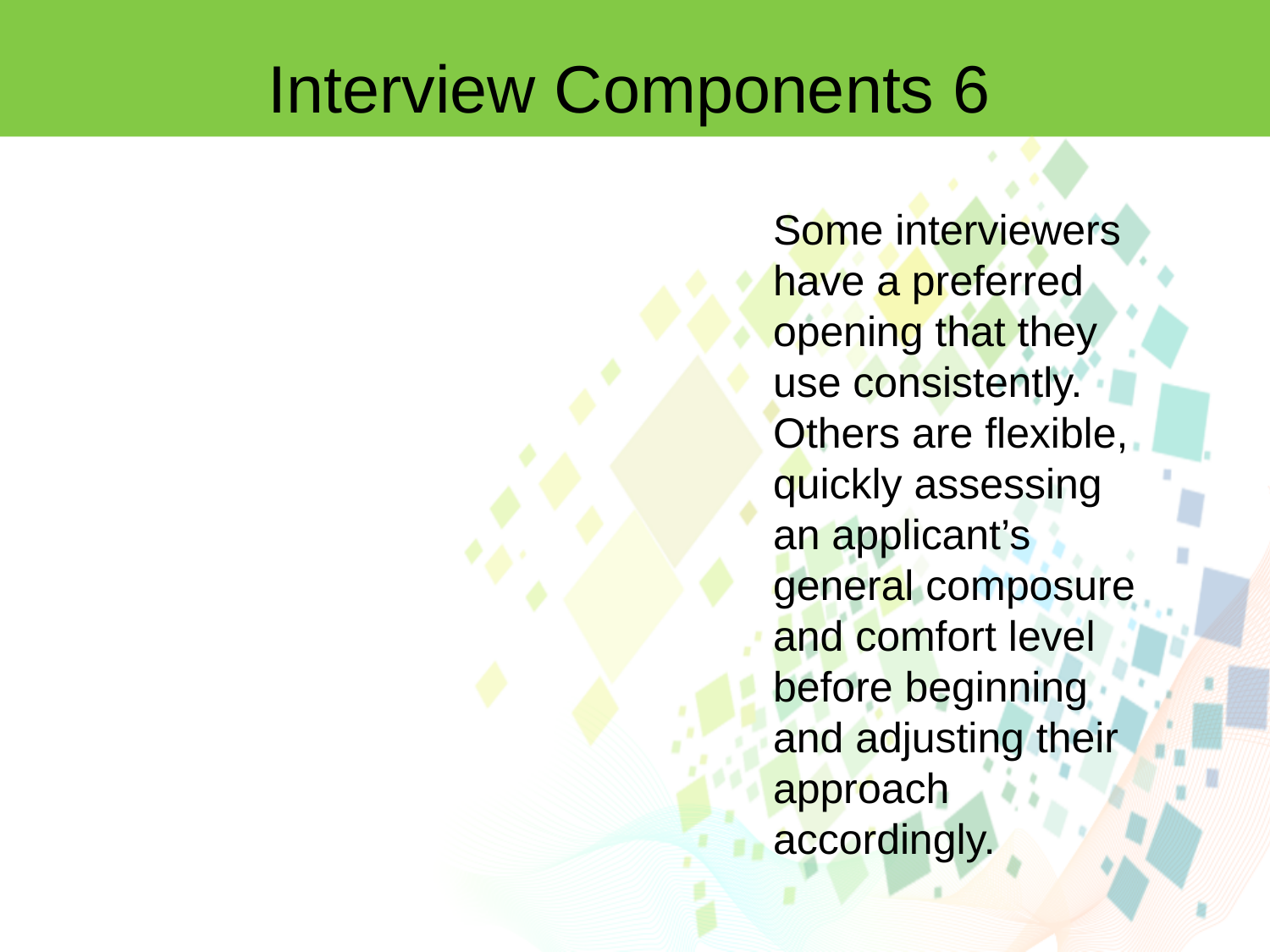

Interview Components 6
Some interviewers have a preferred opening that they use consistently. Others are flexible, quickly assessing an applicant’s general composure and comfort level
before beginning and adjusting their approach accordingly.